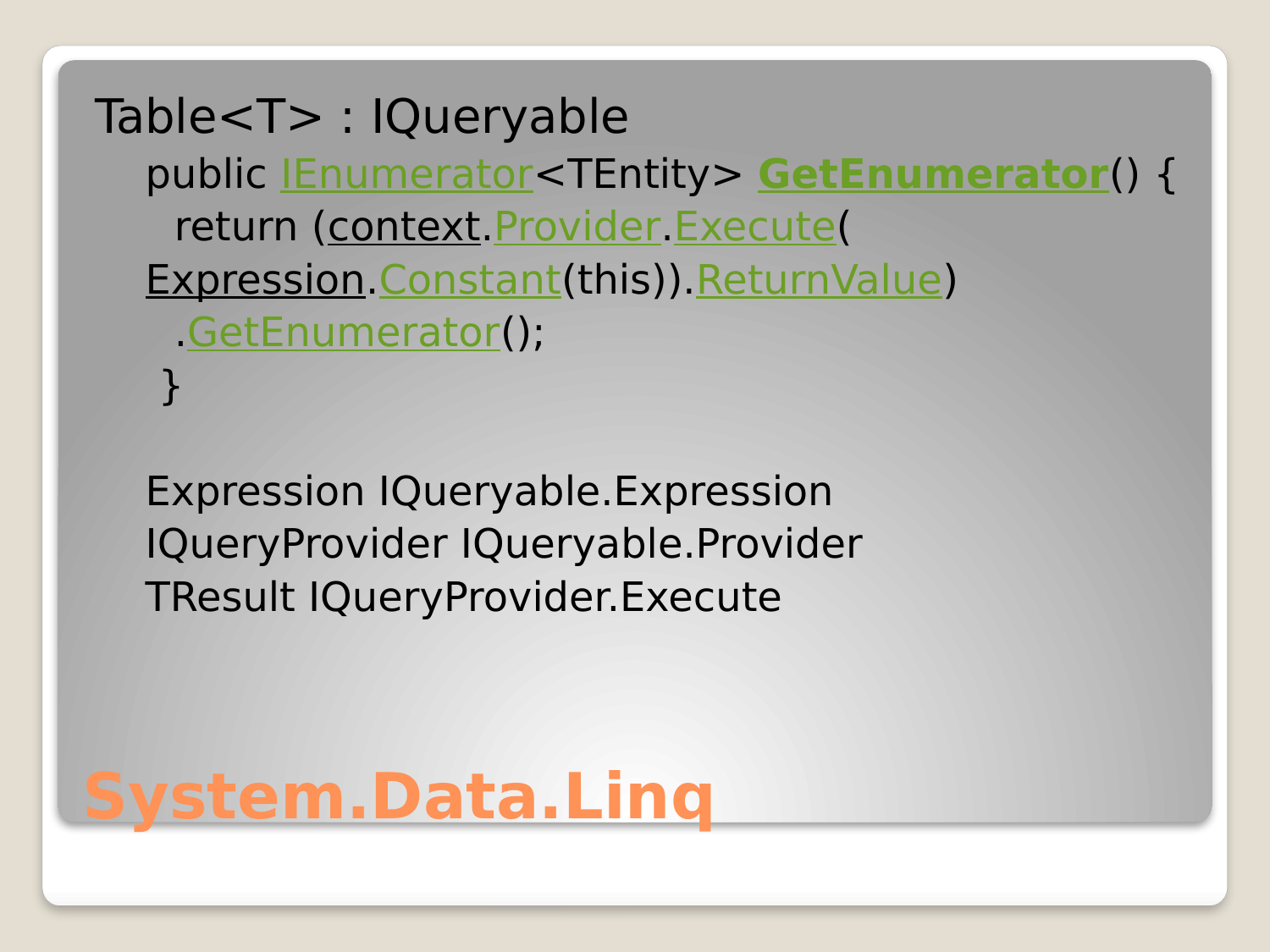

Table<T> : IQueryable
public IEnumerator<TEntity> GetEnumerator() {
		return (context.Provider.Execute(
			Expression.Constant(this)).ReturnValue)
			.GetEnumerator();
 }

Expression IQueryable.Expression
IQueryProvider IQueryable.Provider
TResult IQueryProvider.Execute

# System.Data.Linq